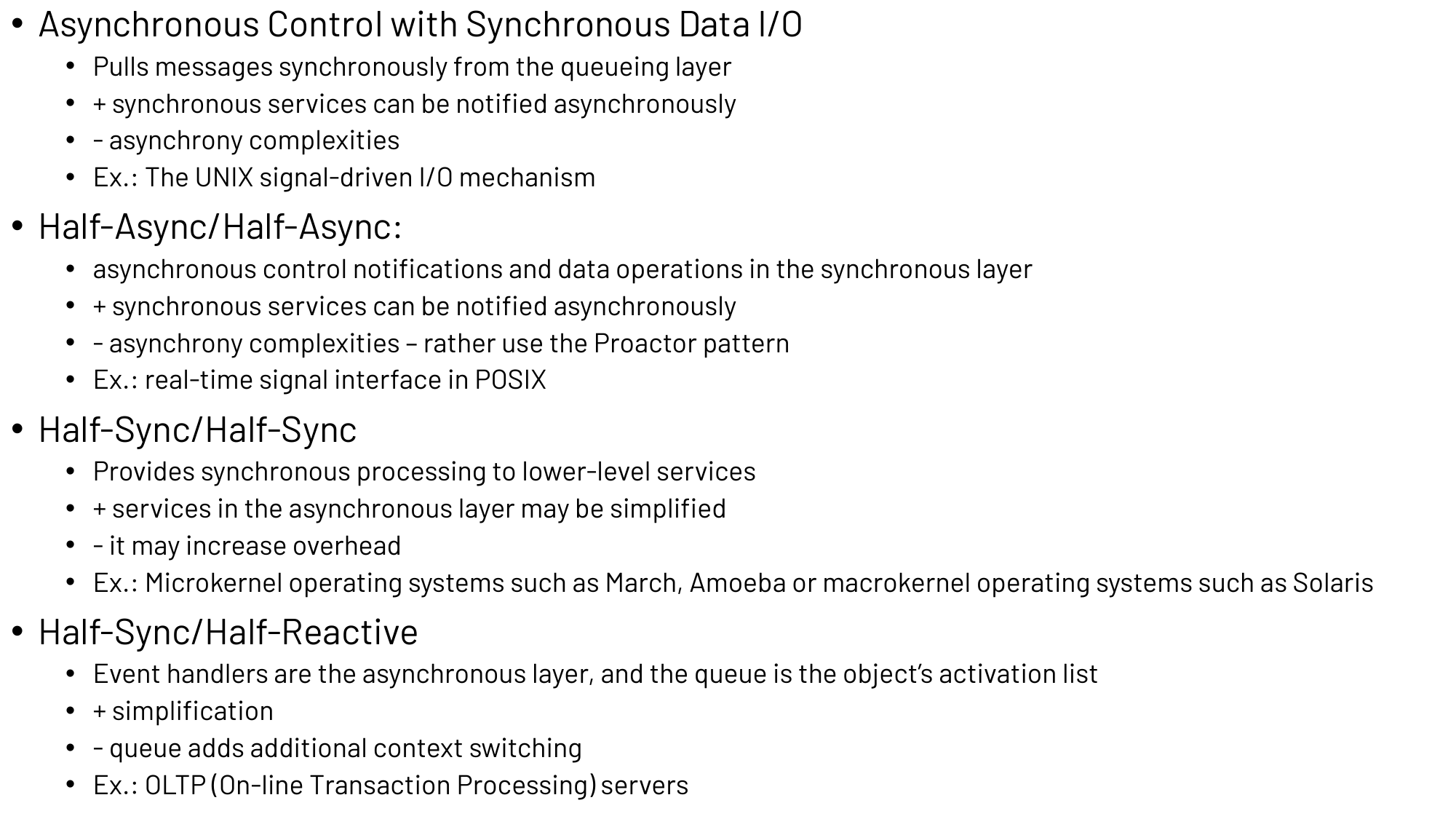

Asynchronous Control with Synchronous Data I/O
Pulls messages synchronously from the queueing layer
+ synchronous services can be notified asynchronously
- asynchrony complexities
Ex.: The UNIX signal-driven I/O mechanism
Half-Async/Half-Async:
asynchronous control notifications and data operations in the synchronous layer
+ synchronous services can be notified asynchronously
- asynchrony complexities – rather use the Proactor pattern
Ex.: real-time signal interface in POSIX
Half-Sync/Half-Sync
Provides synchronous processing to lower-level services
+ services in the asynchronous layer may be simplified
- it may increase overhead
Ex.: Microkernel operating systems such as March, Amoeba or macrokernel operating systems such as Solaris
Half-Sync/Half-Reactive
Event handlers are the asynchronous layer, and the queue is the object’s activation list
+ simplification
- queue adds additional context switching
Ex.: OLTP (On-line Transaction Processing) servers